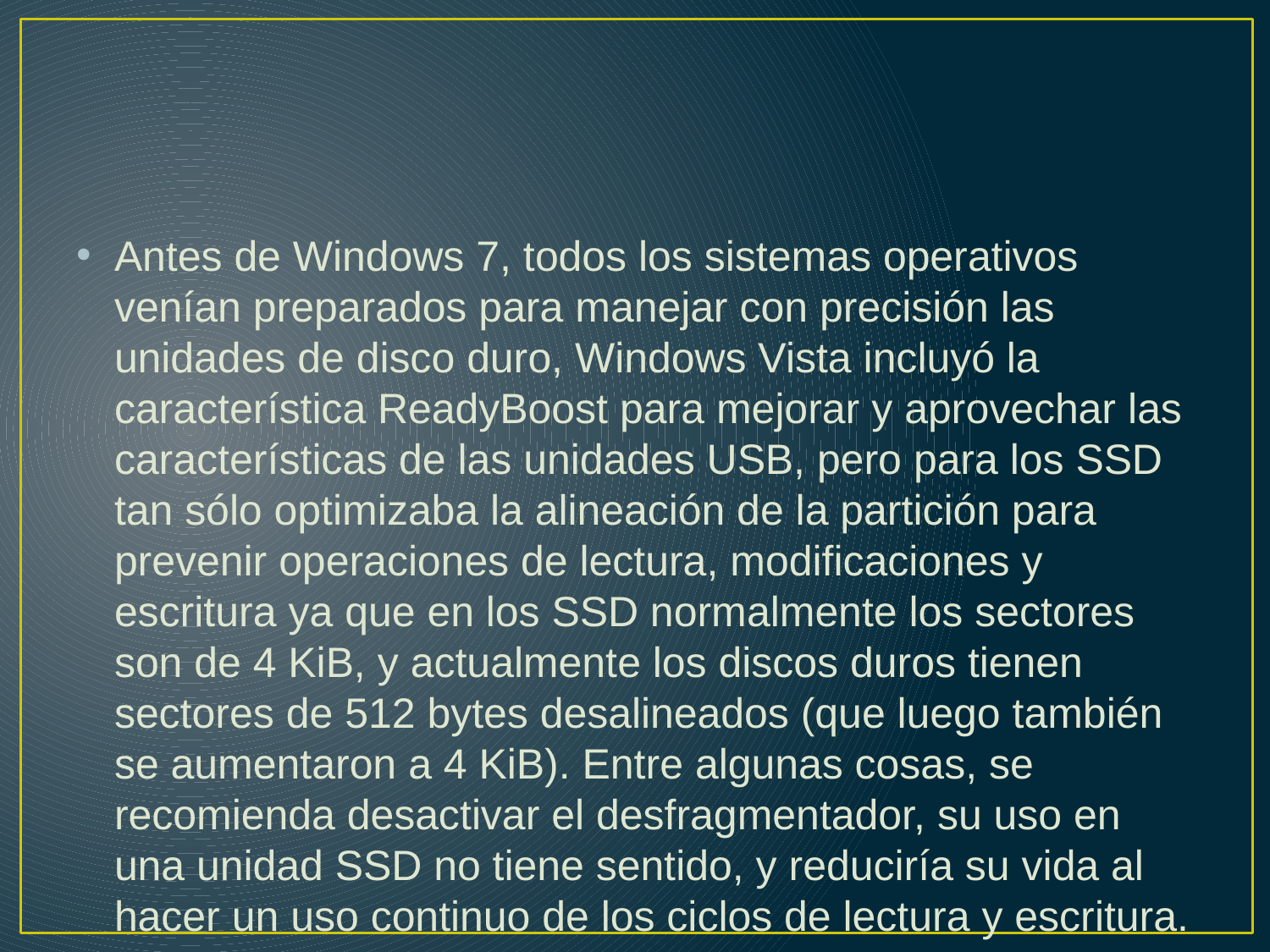

#
Antes de Windows 7, todos los sistemas operativos venían preparados para manejar con precisión las unidades de disco duro, Windows Vista incluyó la característica ReadyBoost para mejorar y aprovechar las características de las unidades USB, pero para los SSD tan sólo optimizaba la alineación de la partición para prevenir operaciones de lectura, modificaciones y escritura ya que en los SSD normalmente los sectores son de 4 KiB, y actualmente los discos duros tienen sectores de 512 bytes desalineados (que luego también se aumentaron a 4 KiB). Entre algunas cosas, se recomienda desactivar el desfragmentador, su uso en una unidad SSD no tiene sentido, y reduciría su vida al hacer un uso continuo de los ciclos de lectura y escritura.